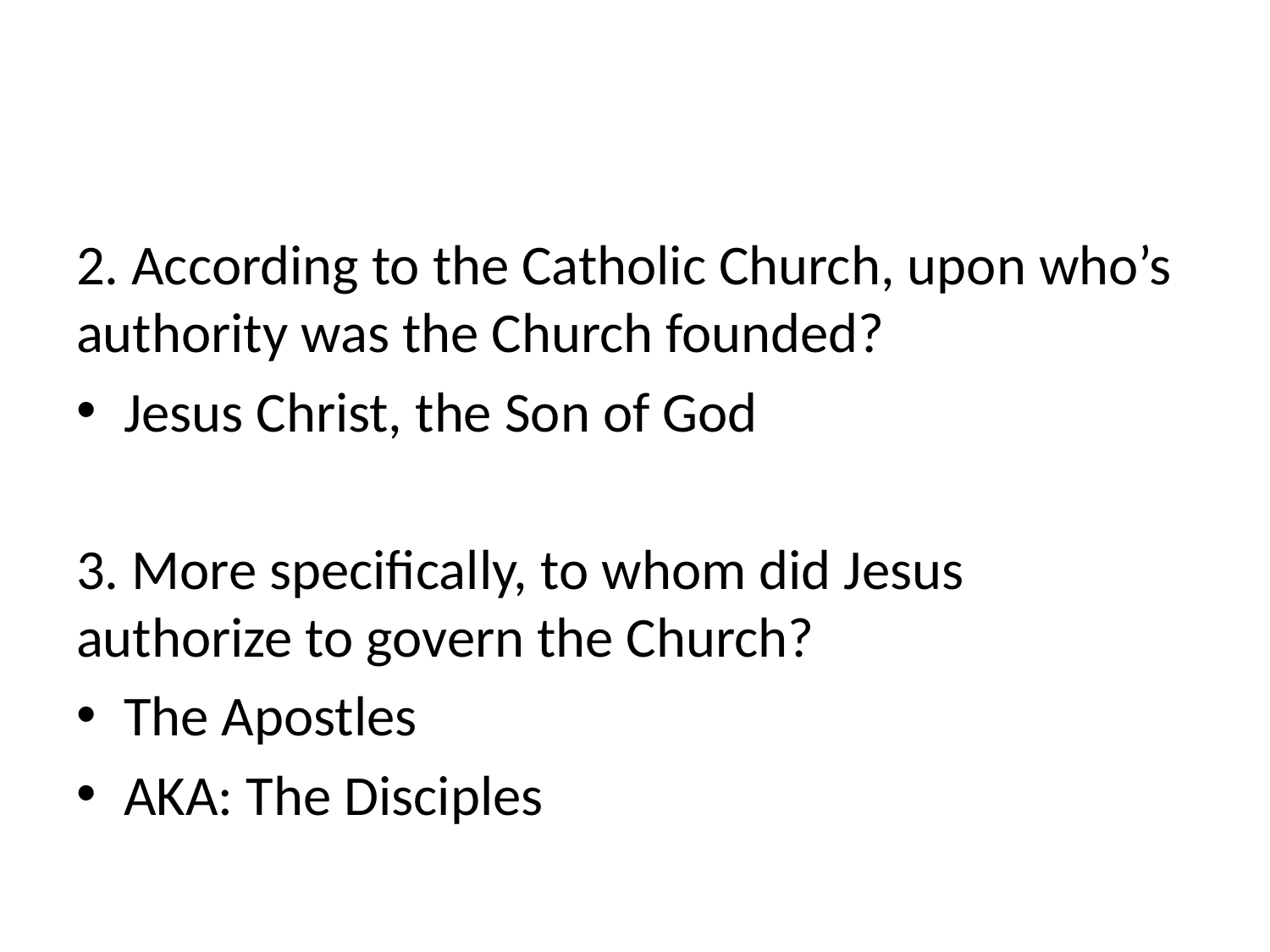

#
2. According to the Catholic Church, upon who’s authority was the Church founded?
Jesus Christ, the Son of God

3. More specifically, to whom did Jesus authorize to govern the Church?
The Apostles
AKA: The Disciples